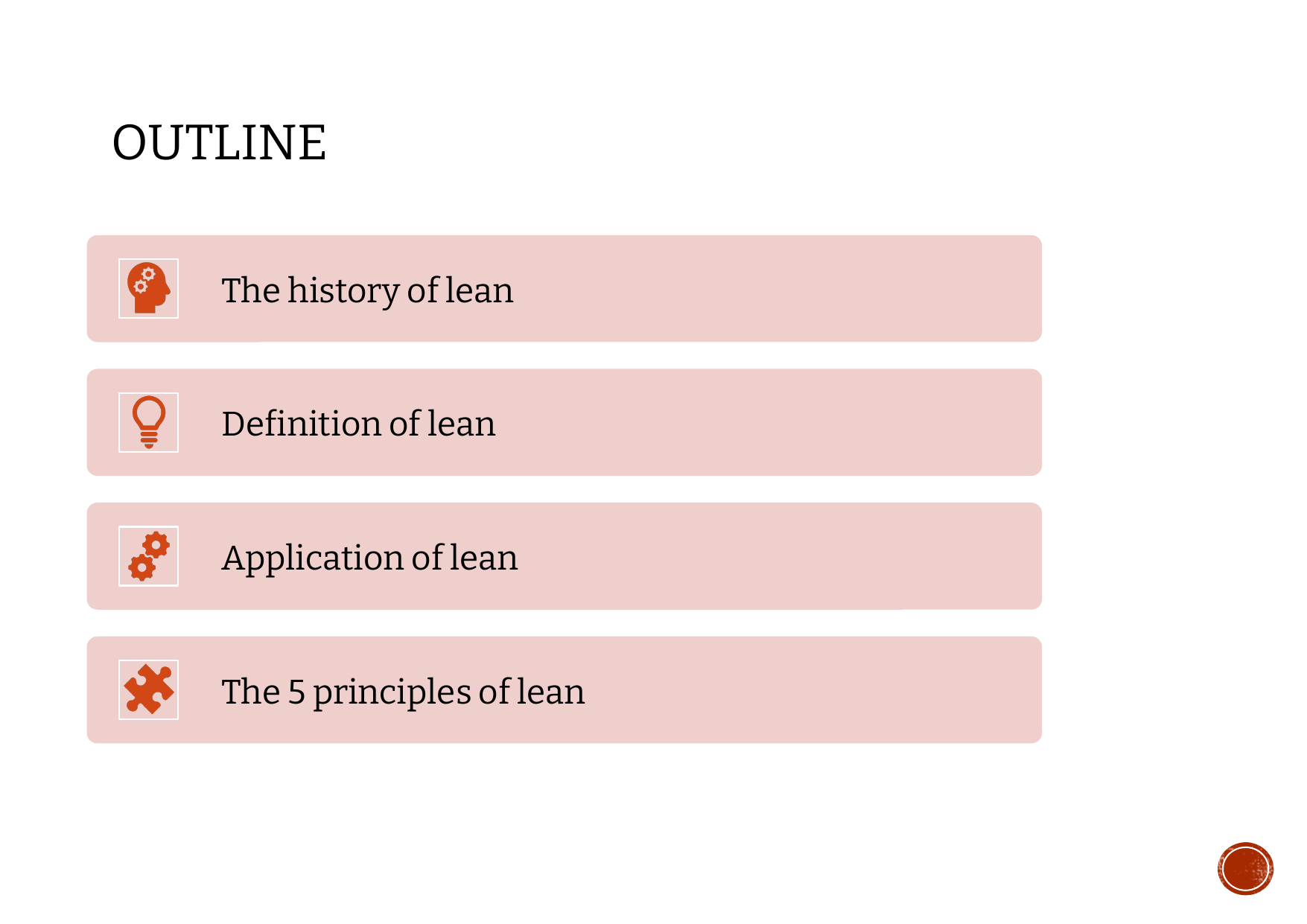

# outline
The history of lean
Definition of lean
Application of lean
The 5 principles of lean